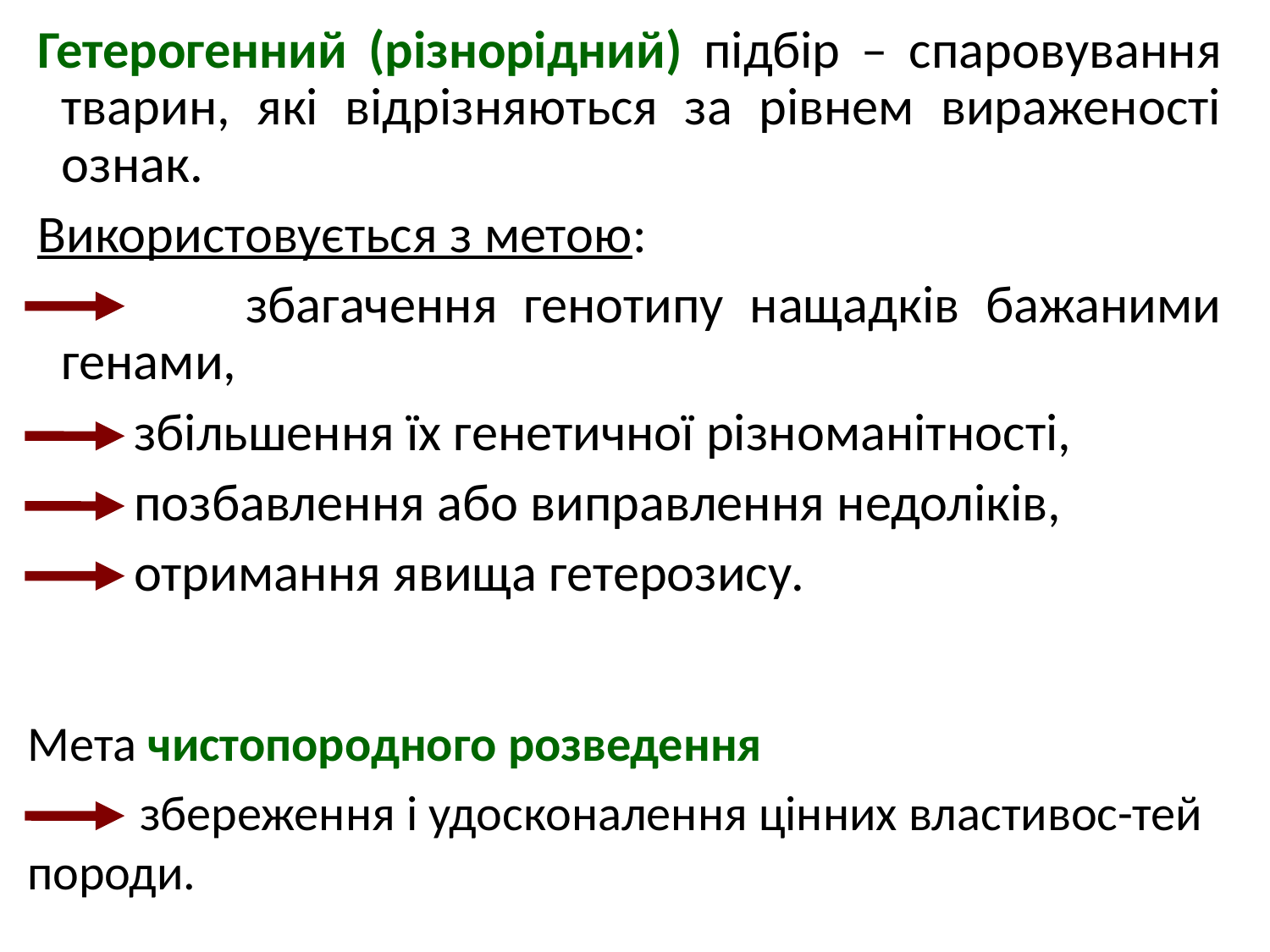

Гетерогенний (різнорідний) підбір – спаровування тварин, які відрізняються за рівнем вираженості ознак.
Використовується з метою:
        збагачення генотипу нащадків бажаними генами,
        збільшення їх генетичної різноманітності,
        позбавлення або виправлення недоліків,
        отримання явища гетерозису.

Мета чистопородного розведення
          збереження і удосконалення цінних властивос-тей породи.